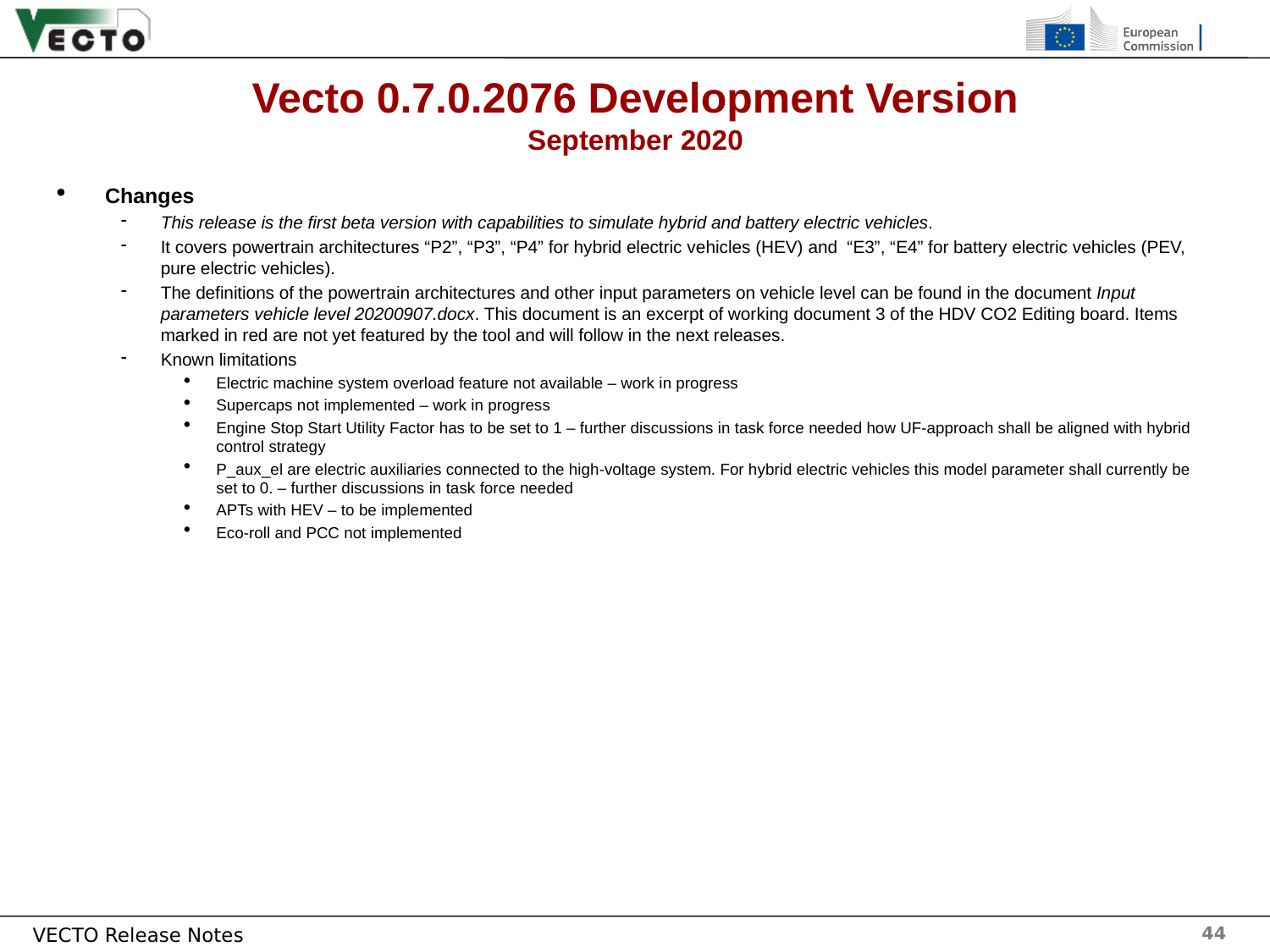

# Vecto 0.7.0.2076 Development Version September 2020
Changes
This release is the first beta version with capabilities to simulate hybrid and battery electric vehicles.
It covers powertrain architectures “P2”, “P3”, “P4” for hybrid electric vehicles (HEV) and  “E3”, “E4” for battery electric vehicles (PEV, pure electric vehicles).
The definitions of the powertrain architectures and other input parameters on vehicle level can be found in the document Input parameters vehicle level 20200907.docx. This document is an excerpt of working document 3 of the HDV CO2 Editing board. Items marked in red are not yet featured by the tool and will follow in the next releases.
Known limitations
Electric machine system overload feature not available – work in progress
Supercaps not implemented – work in progress
Engine Stop Start Utility Factor has to be set to 1 – further discussions in task force needed how UF-approach shall be aligned with hybrid control strategy
P_aux_el are electric auxiliaries connected to the high-voltage system. For hybrid electric vehicles this model parameter shall currently be set to 0. – further discussions in task force needed
APTs with HEV – to be implemented
Eco-roll and PCC not implemented